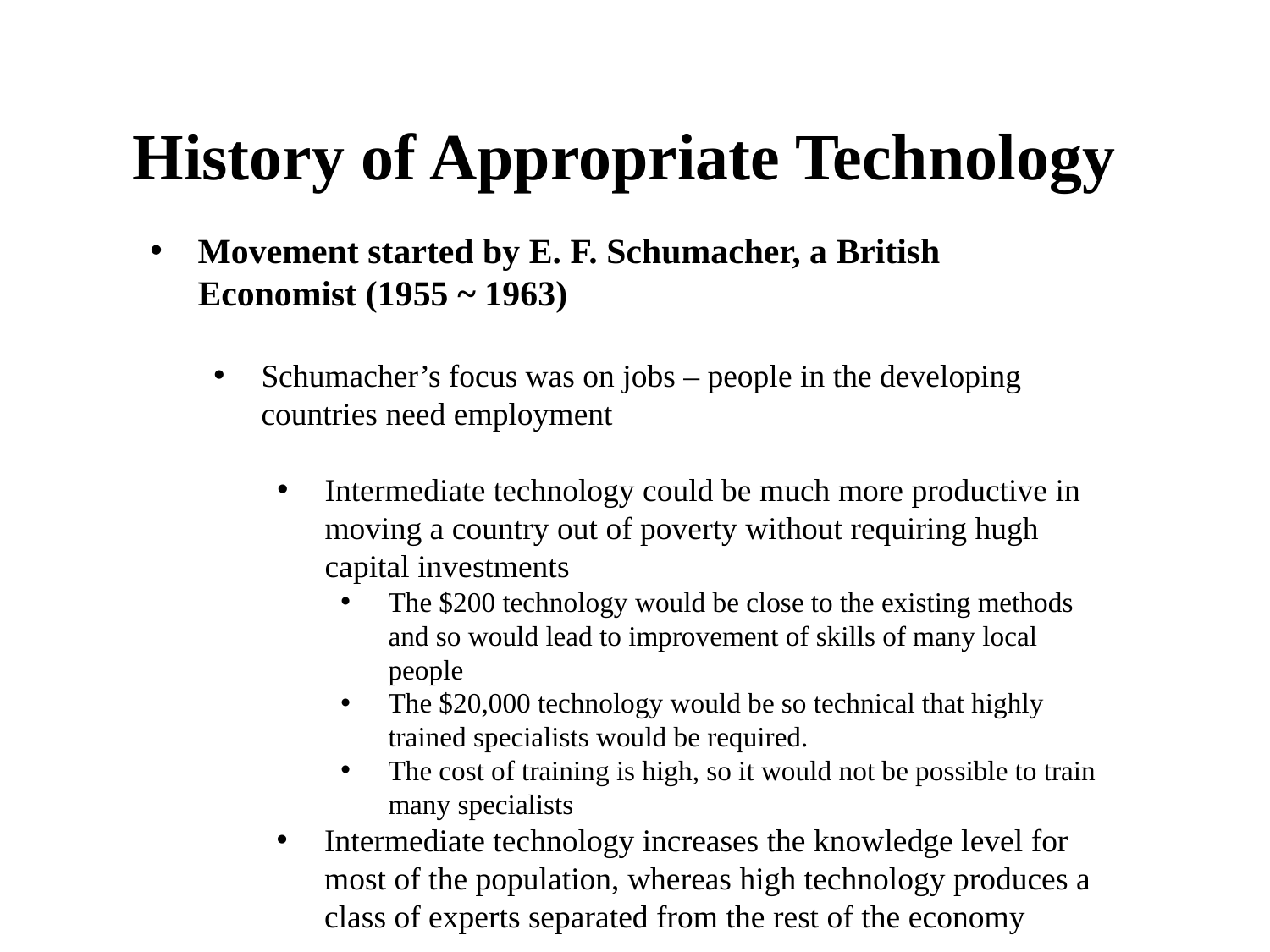

# History of Appropriate Technology
Movement started by E. F. Schumacher, a British Economist (1955 ~ 1963)

Schumacher’s focus was on jobs – people in the developing countries need employment

Intermediate technology could be much more productive in moving a country out of poverty without requiring hugh capital investments
The $200 technology would be close to the existing methods and so would lead to improvement of skills of many local people
The $20,000 technology would be so technical that highly trained specialists would be required.
The cost of training is high, so it would not be possible to train many specialists
Intermediate technology increases the knowledge level for most of the population, whereas high technology produces a class of experts separated from the rest of the economy